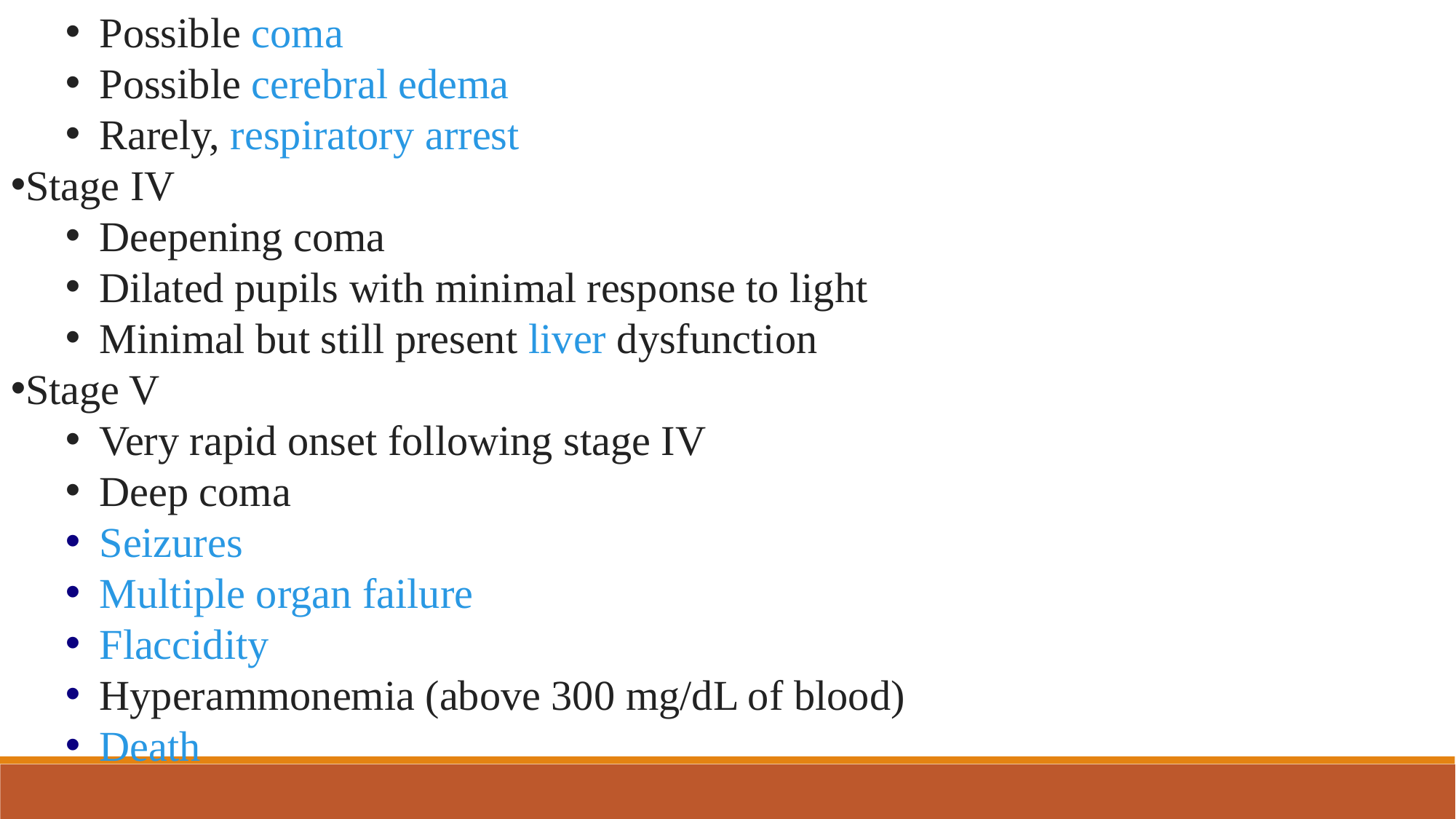

Possible coma
Possible cerebral edema
Rarely, respiratory arrest
Stage IV
Deepening coma
Dilated pupils with minimal response to light
Minimal but still present liver dysfunction
Stage V
Very rapid onset following stage IV
Deep coma
Seizures
Multiple organ failure
Flaccidity
Hyperammonemia (above 300 mg/dL of blood)
Death